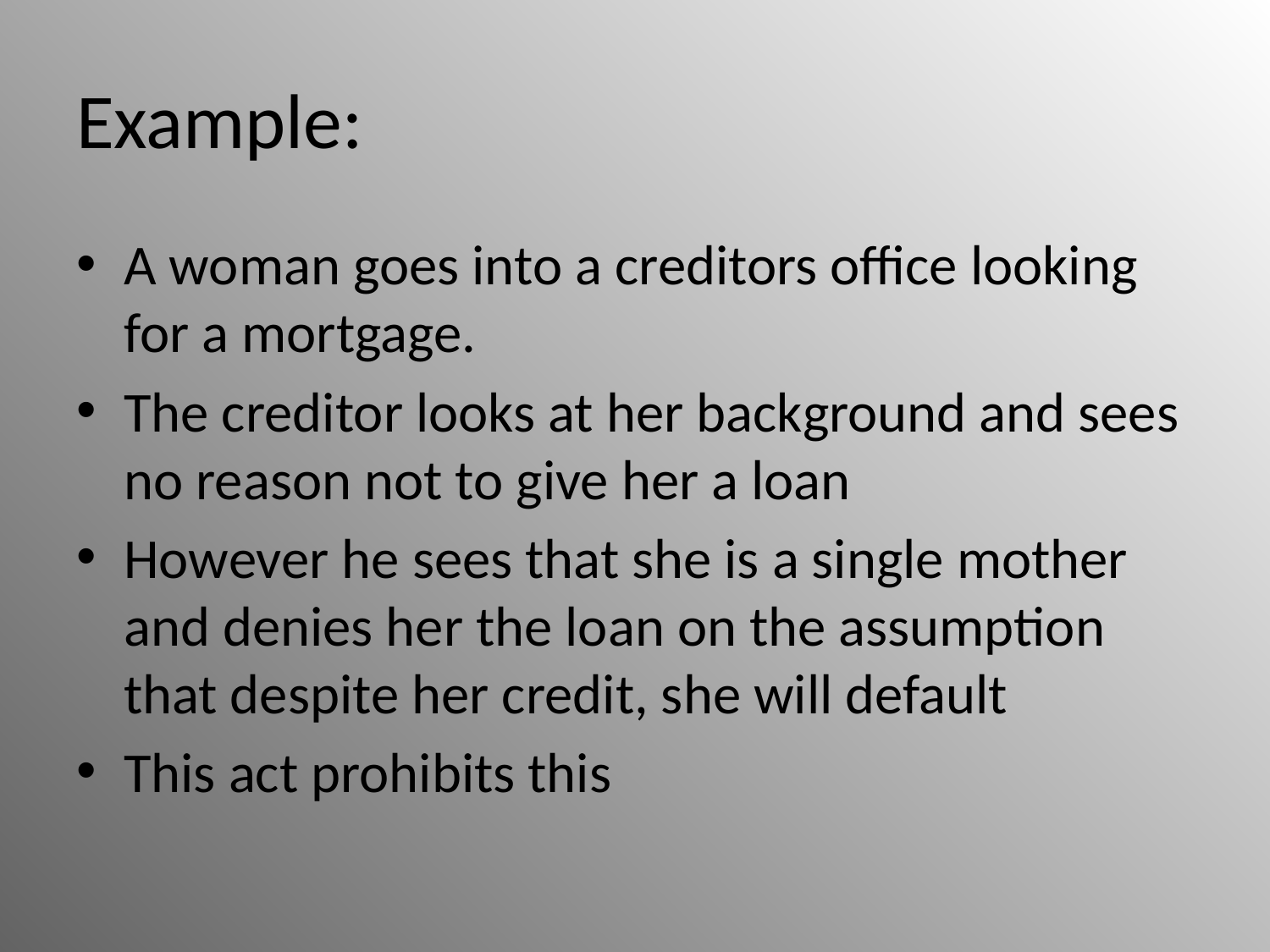

# Example:
A woman goes into a creditors office looking for a mortgage.
The creditor looks at her background and sees no reason not to give her a loan
However he sees that she is a single mother and denies her the loan on the assumption that despite her credit, she will default
This act prohibits this